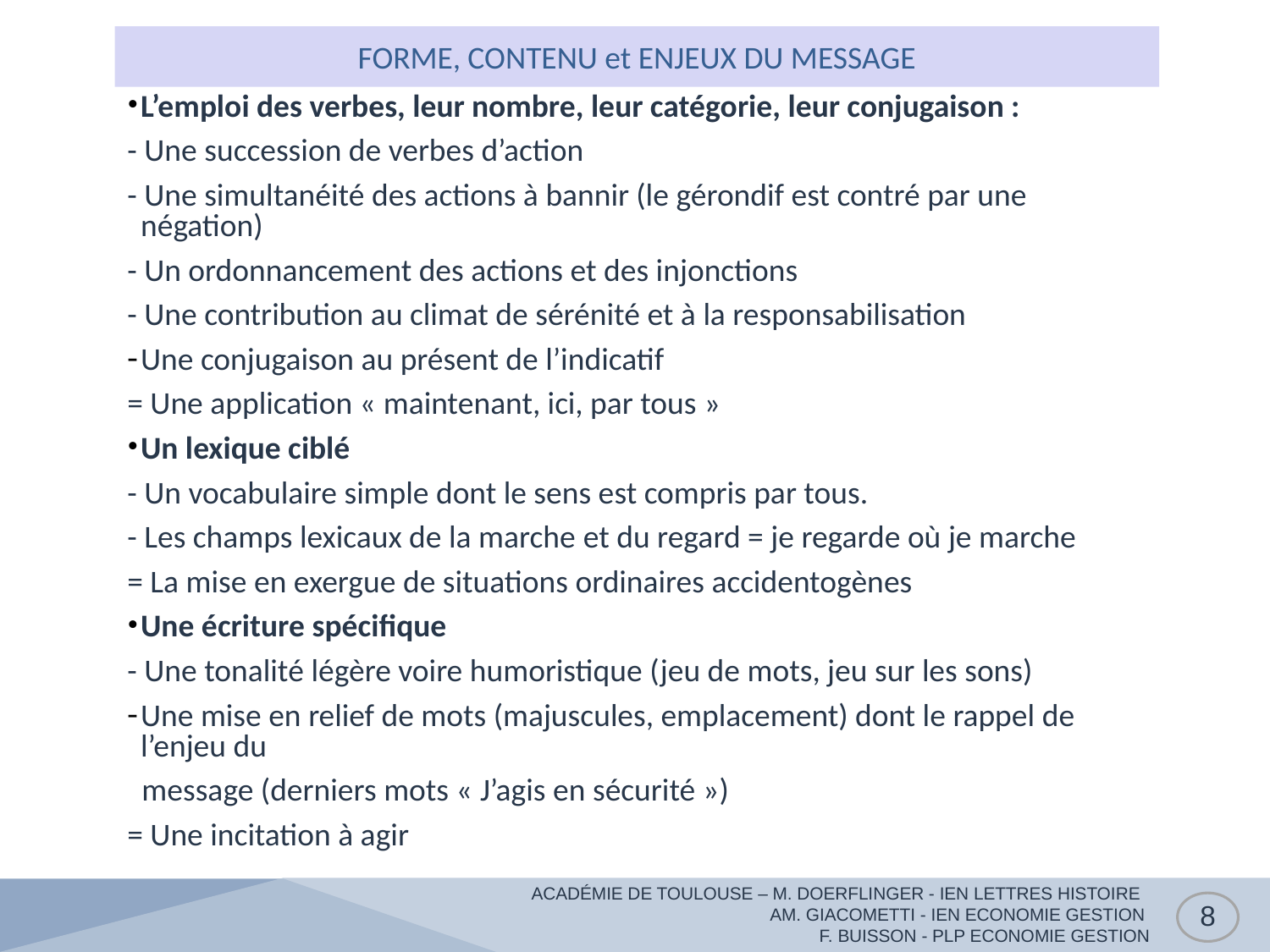

# FORME, CONTENU et ENJEUX DU MESSAGE
L’emploi des verbes, leur nombre, leur catégorie, leur conjugaison :
- Une succession de verbes d’action
- Une simultanéité des actions à bannir (le gérondif est contré par une négation)
- Un ordonnancement des actions et des injonctions
- Une contribution au climat de sérénité et à la responsabilisation
Une conjugaison au présent de l’indicatif
= Une application « maintenant, ici, par tous »
Un lexique ciblé
- Un vocabulaire simple dont le sens est compris par tous.
- Les champs lexicaux de la marche et du regard = je regarde où je marche
= La mise en exergue de situations ordinaires accidentogènes
Une écriture spécifique
- Une tonalité légère voire humoristique (jeu de mots, jeu sur les sons)
Une mise en relief de mots (majuscules, emplacement) dont le rappel de l’enjeu du
  message (derniers mots « J’agis en sécurité »)
= Une incitation à agir
ACADÉMIE DE TOULOUSE – M. DOERFLINGER - IEN LETTRES HISTOIRE
AM. GIACOMETTI - IEN ECONOMIE GESTION
F. BUISSON - PLP ECONOMIE GESTION
8